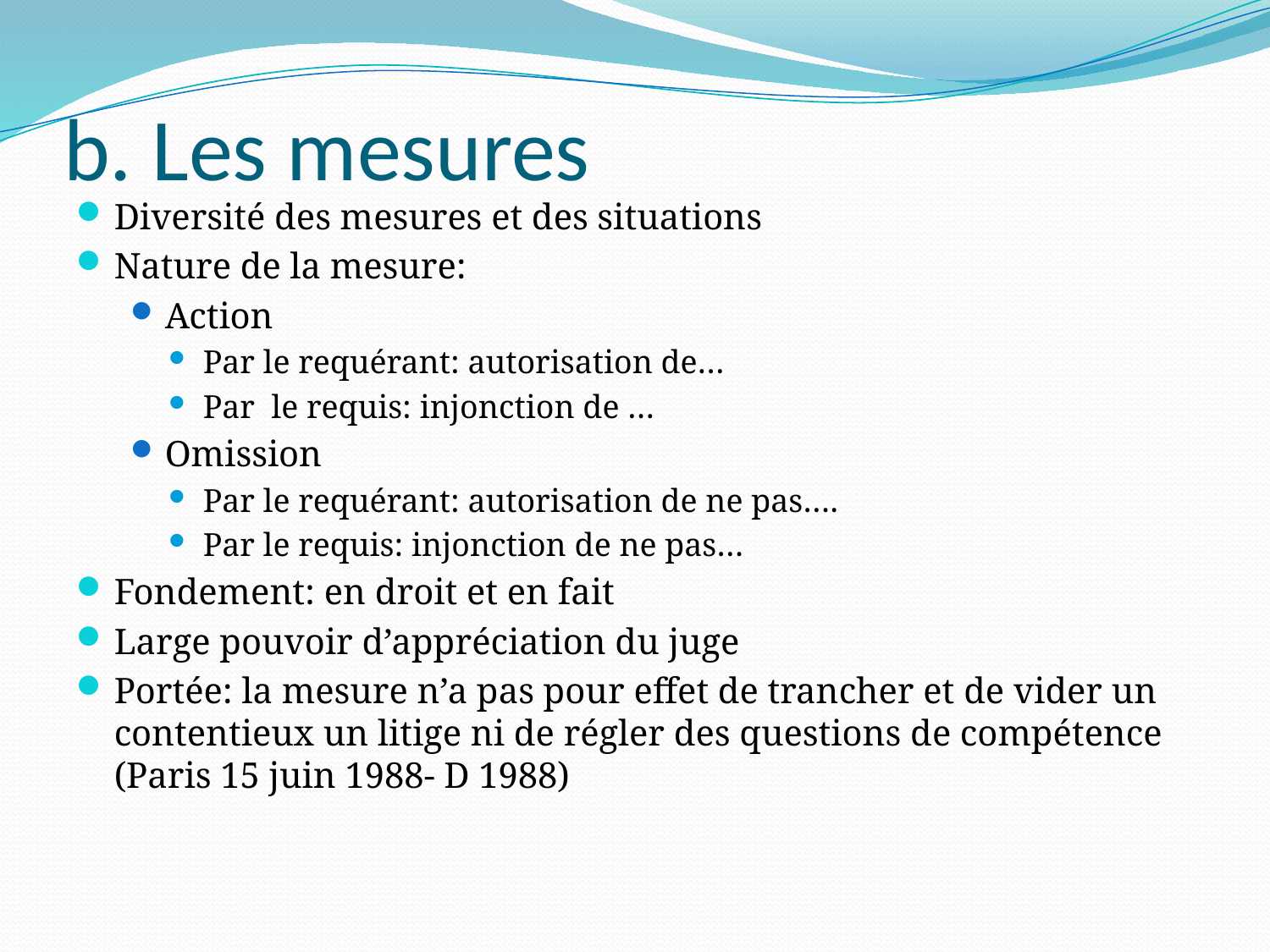

# b. Les mesures
Diversité des mesures et des situations
Nature de la mesure:
Action
Par le requérant: autorisation de…
Par  le requis: injonction de …
Omission
Par le requérant: autorisation de ne pas….
Par le requis: injonction de ne pas…
Fondement: en droit et en fait
Large pouvoir d’appréciation du juge
Portée: la mesure n’a pas pour effet de trancher et de vider un contentieux un litige ni de régler des questions de compétence (Paris 15 juin 1988- D 1988)